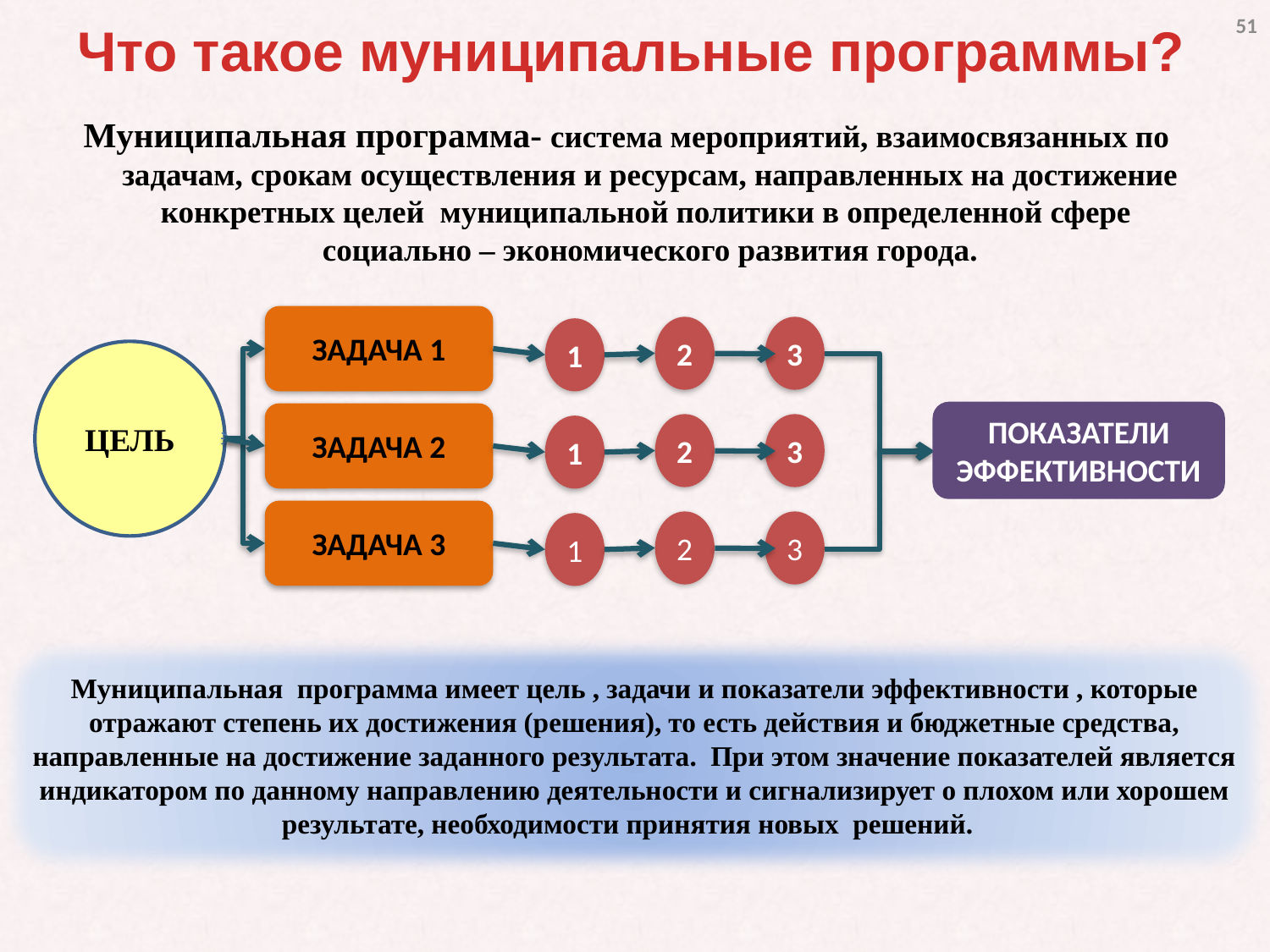

# Что такое муниципальные программы?
51
Муниципальная программа- система мероприятий, взаимоcвязанных по задачам, срокам осуществления и ресурсам, направленных на достижение конкретных целей  муниципальной политики в определенной сфере  социально – экономического развития города.
ЗАДАЧА 1
2
3
1
ЦЕЛЬ
ПОКАЗАТЕЛИ ЭФФЕКТИВНОСТИ
ЗАДАЧА 2
2
3
1
ЗАДАЧА 3
2
3
1
Муниципальная  программа имеет цель , задачи и показатели эффективности , которые отражают степень их достижения (решения), то есть действия и бюджетные средства, направленные на достижение заданного результата.  При этом значение показателей является индикатором по данному направлению деятельности и сигнализирует о плохом или хорошем результате, необходимости принятия новых  решений.